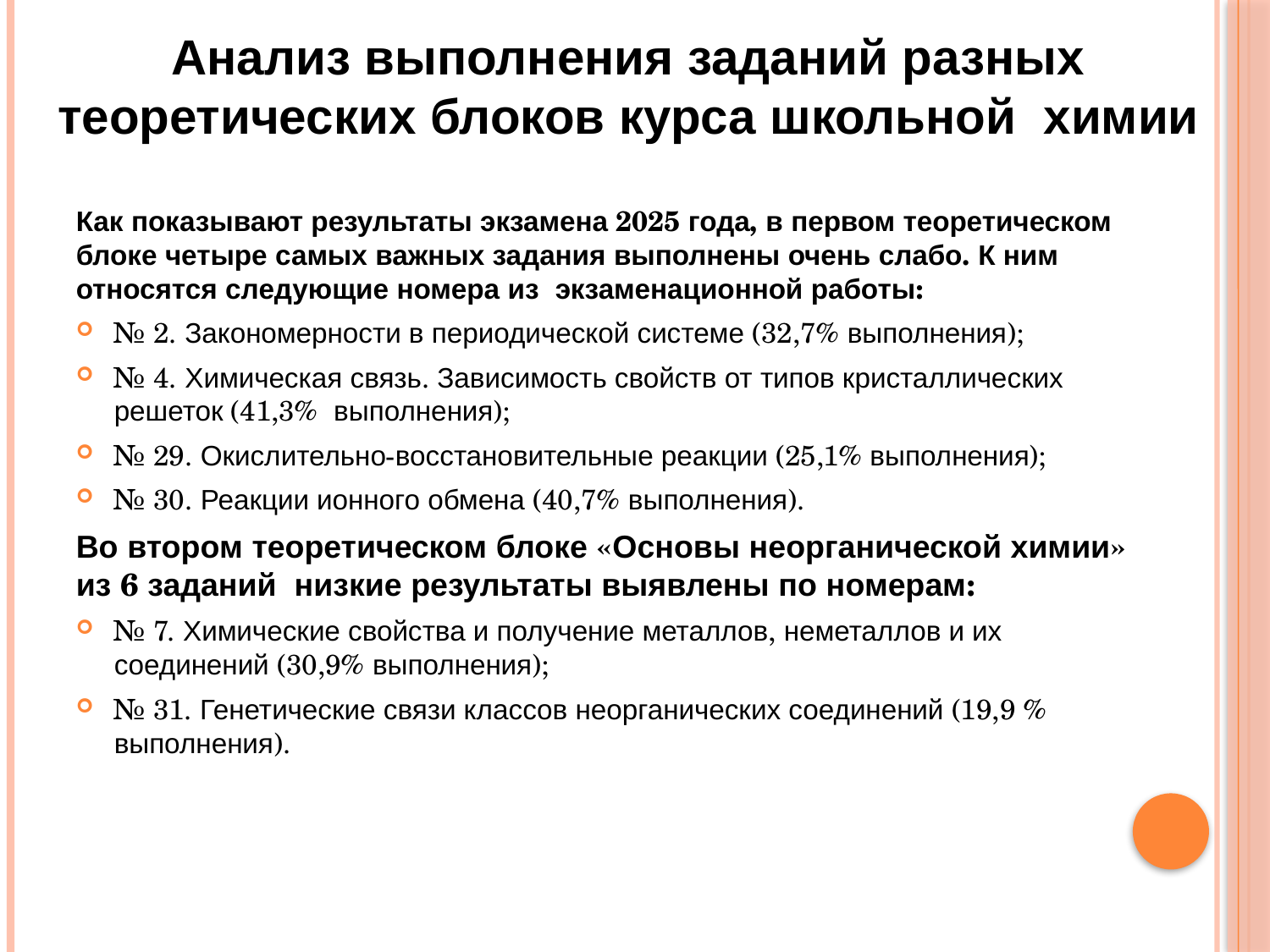

Анализ выполнения заданий разных теоретических блоков курса школьной  химии
#
Как показывают результаты экзамена 2025 года, в первом теоретическом блоке четыре самых важных задания выполнены очень слабо. К ним относятся следующие номера из  экзаменационной работы:
№ 2. Закономерности в периодической системе (32,7% выполнения);
№ 4. Химическая связь. Зависимость свойств от типов кристаллических решеток (41,3%  выполнения);
№ 29. Окислительно-восстановительные реакции (25,1% выполнения);
№ 30. Реакции ионного обмена (40,7% выполнения).
Во втором теоретическом блоке «Основы неорганической химии» из 6 заданий  низкие результаты выявлены по номерам:
№ 7. Химические свойства и получение металлов, неметаллов и их соединений (30,9% выполнения);
№ 31. Генетические связи классов неорганических соединений (19,9 % выполнения).